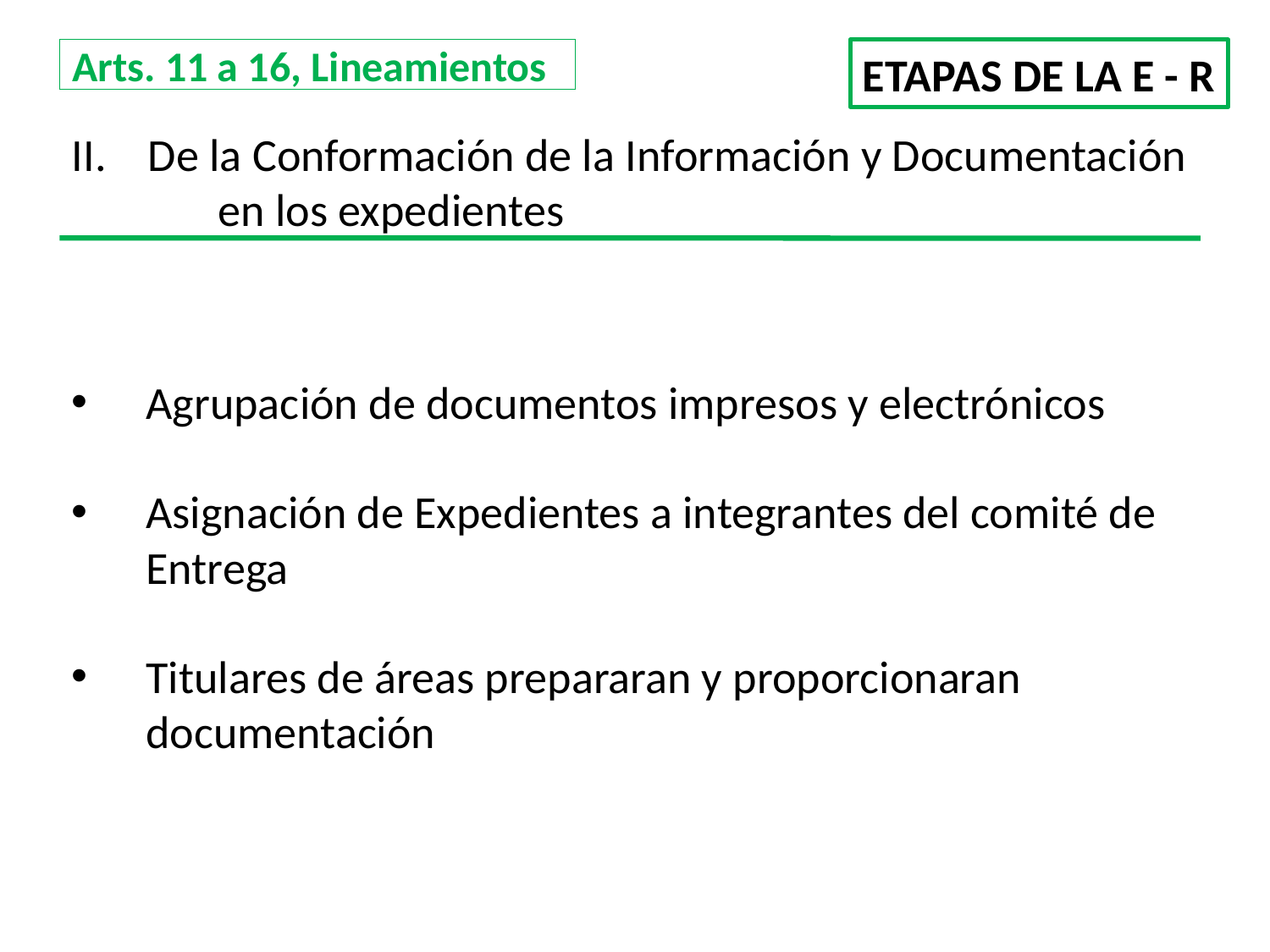

# Arts. 11 a 16, Lineamientos
ETAPAS DE LA E - R
II.    De la Conformación de la Información y Documentación        en los expedientes
Agrupación de documentos impresos y electrónicos

Asignación de Expedientes a integrantes del comité de Entrega

Titulares de áreas prepararan y proporcionaran documentación